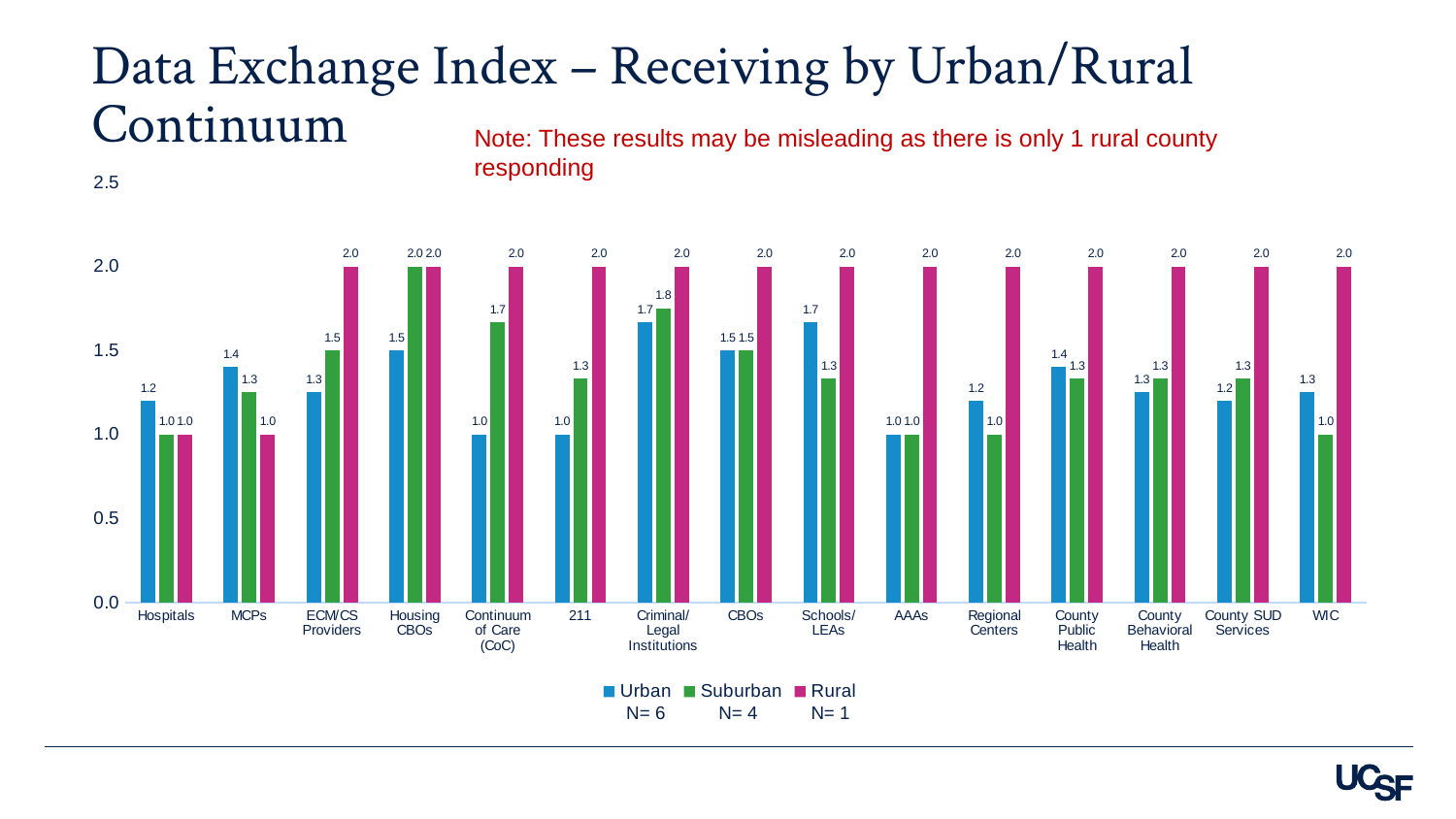

# Data Exchange Index – Receiving by Urban/Rural Continuum
Note: These results may be misleading as there is only 1 rural county responding

### Chart

| Category | Urban | Suburban | Rural |
|---|---|---|---|
| Hospitals | 1.2 | 0.9999999999999998 | 1.0 |
| MCPs | 1.3999999999999997 | 1.25 | 1.0 |
| ECM/CS Providers | 1.2499999999999998 | 1.4999999999999998 | 2.0 |
| Housing CBOs | 1.4999999999999998 | 2.0 | 2.0 |
| Continuum of Care (CoC) | 1.0 | 1.6666666666666665 | 2.0 |
| 211 | 1.0 | 1.3333333333333333 | 2.0 |
| Criminal/Legal Institutions | 1.6666666666666665 | 1.75 | 2.0 |
| CBOs | 1.4999999999999998 | 1.5 | 2.0 |
| Schools/LEAs | 1.6666666666666665 | 1.3333333333333333 | 2.0 |
| AAAs | 0.9999999999999998 | 0.9999999999999998 | 2.0 |
| Regional Centers | 1.2 | 1.0 | 2.0 |
| County Public Health | 1.3999999999999997 | 1.3333333333333333 | 2.0 |
| County Behavioral Health | 1.2499999999999998 | 1.3333333333333333 | 2.0 |
| County SUD Services | 1.2 | 1.3333333333333333 | 2.0 |
| WIC | 1.2499999999999998 | 0.9999999999999998 | 2.0 |
N= 6
N= 4
N= 1